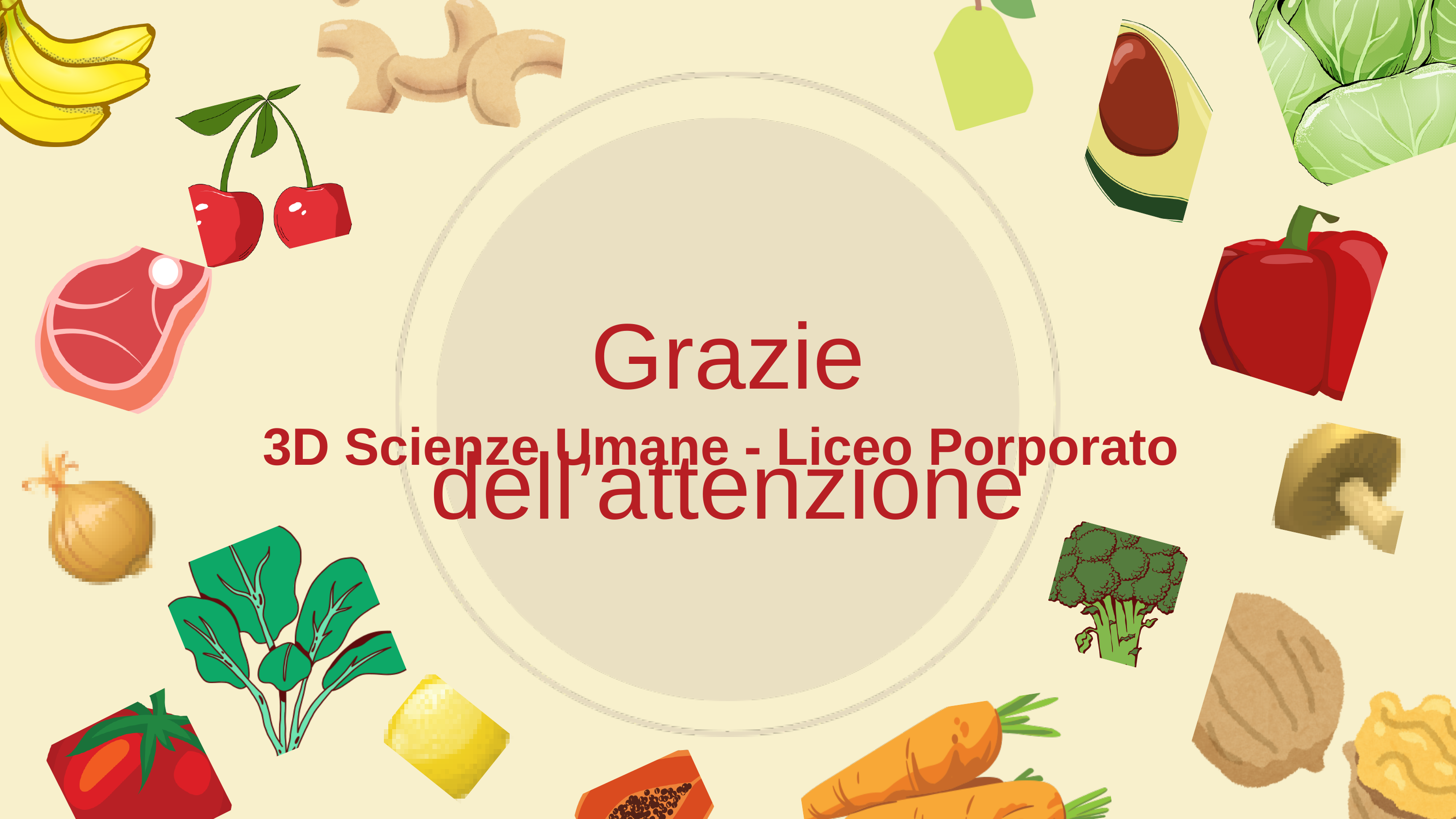

Grazie dell’attenzione
3D Scienze Umane - Liceo Porporato